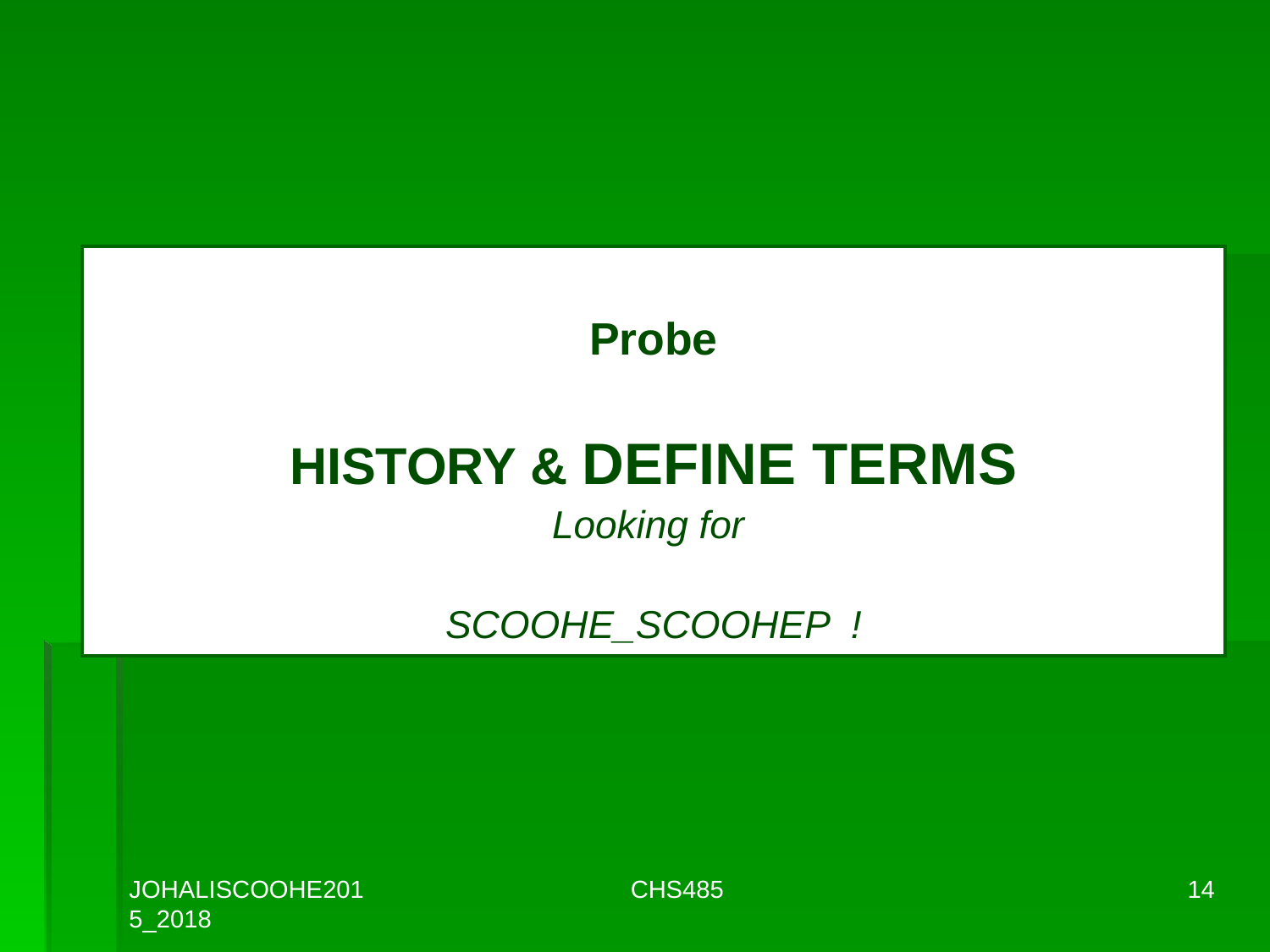

Probe

HISTORY & DEFINE TERMS
Looking for

SCOOHE_SCOOHEP  !

JOHALISCOOHE2015_2018
CHS485
14